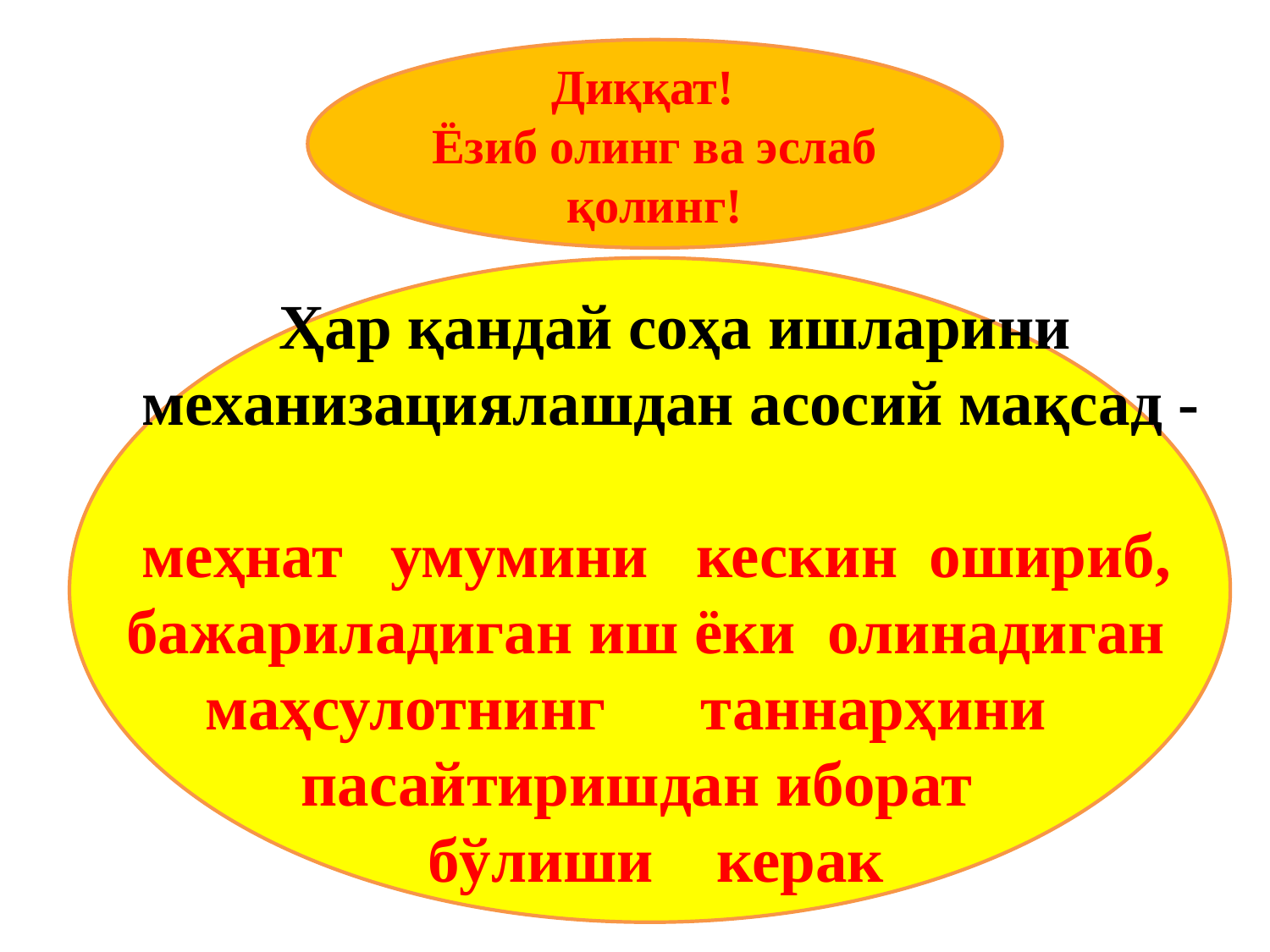

Диққат!
Ёзиб олинг ва эслаб қолинг!

             Ҳар қандай соҳа ишларини
   механизациялашдан асосий мақсад -
   меҳнат   умумини   кескин  ошириб,
  бажариладиган иш ёки  олинадиган
       маҳсулотнинг      таннарҳини
             пасайтиришдан иборат
                     бўлиши    керак